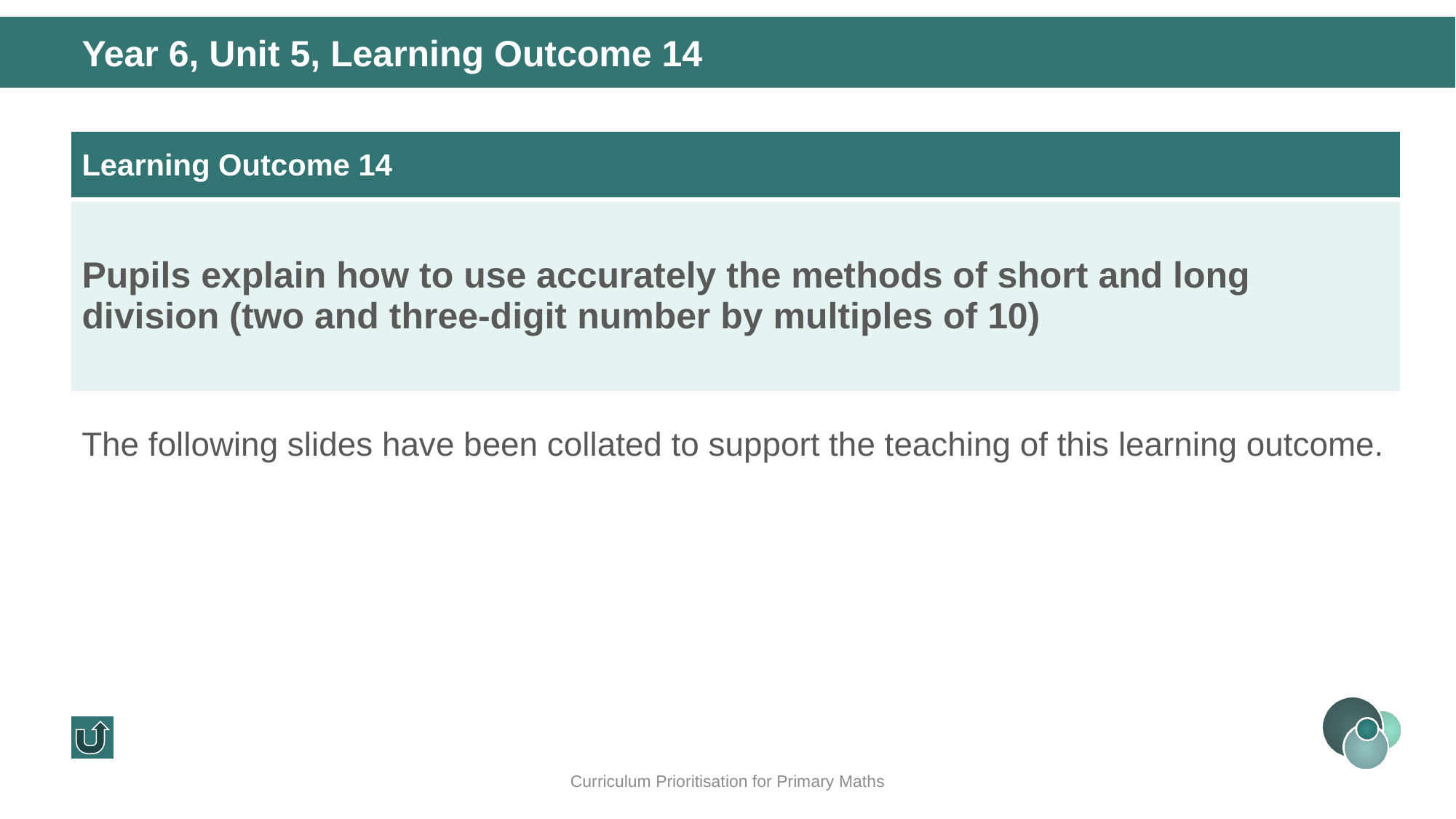

Year 6, Unit 5, Learning Outcome 14
| Learning Outcome 14 |
| --- |
| Pupils explain how to use accurately the methods of short and long division (two and three-digit number by multiples of 10) |
The following slides have been collated to support the teaching of this learning outcome.

Curriculum Prioritisation for Primary Maths